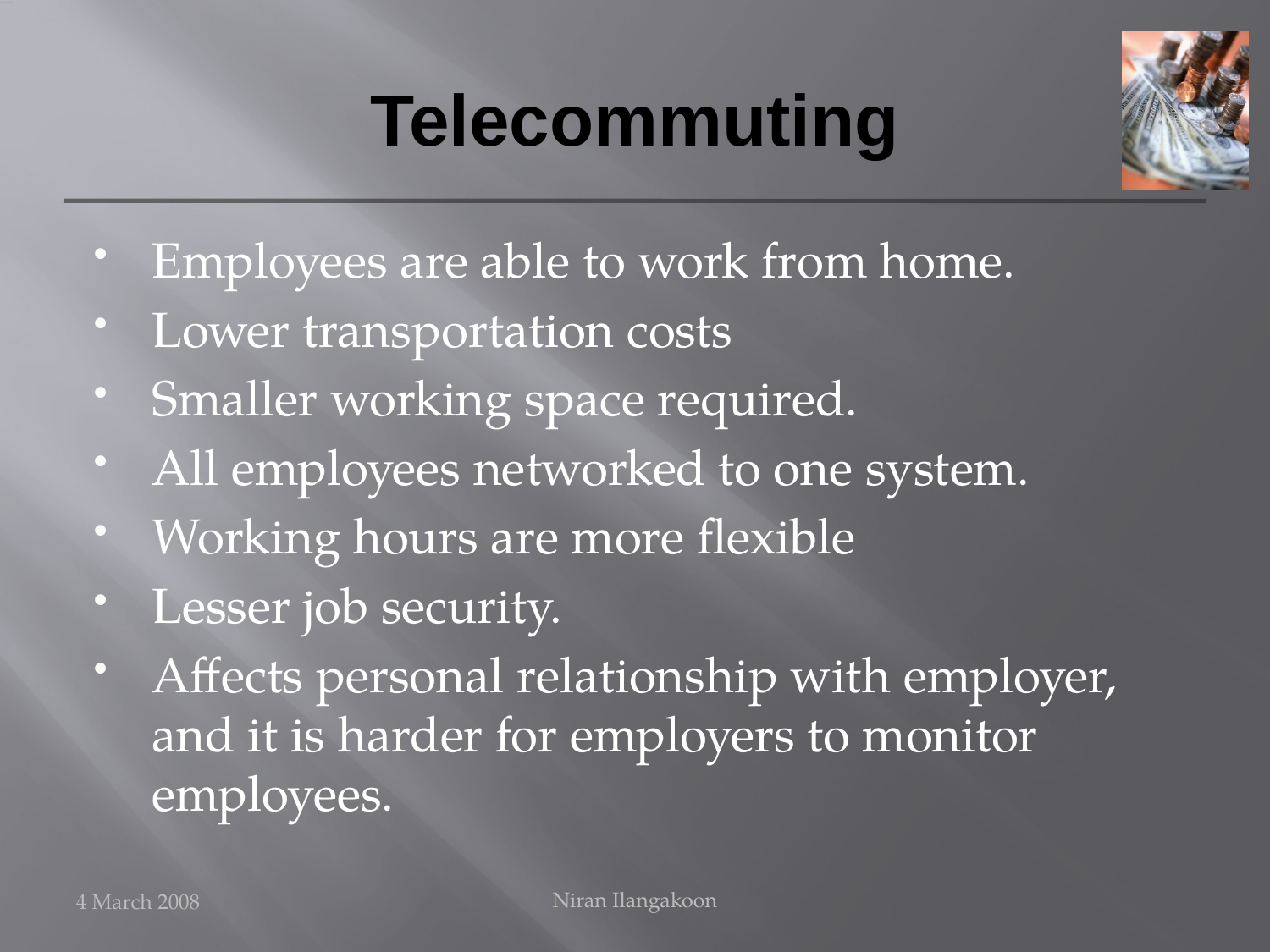

# Telecommuting
Employees are able to work from home.
Lower transportation costs
Smaller working space required.
All employees networked to one system.
Working hours are more flexible
Lesser job security.
Affects personal relationship with employer, and it is harder for employers to monitor employees.
Niran Ilangakoon
4 March 2008